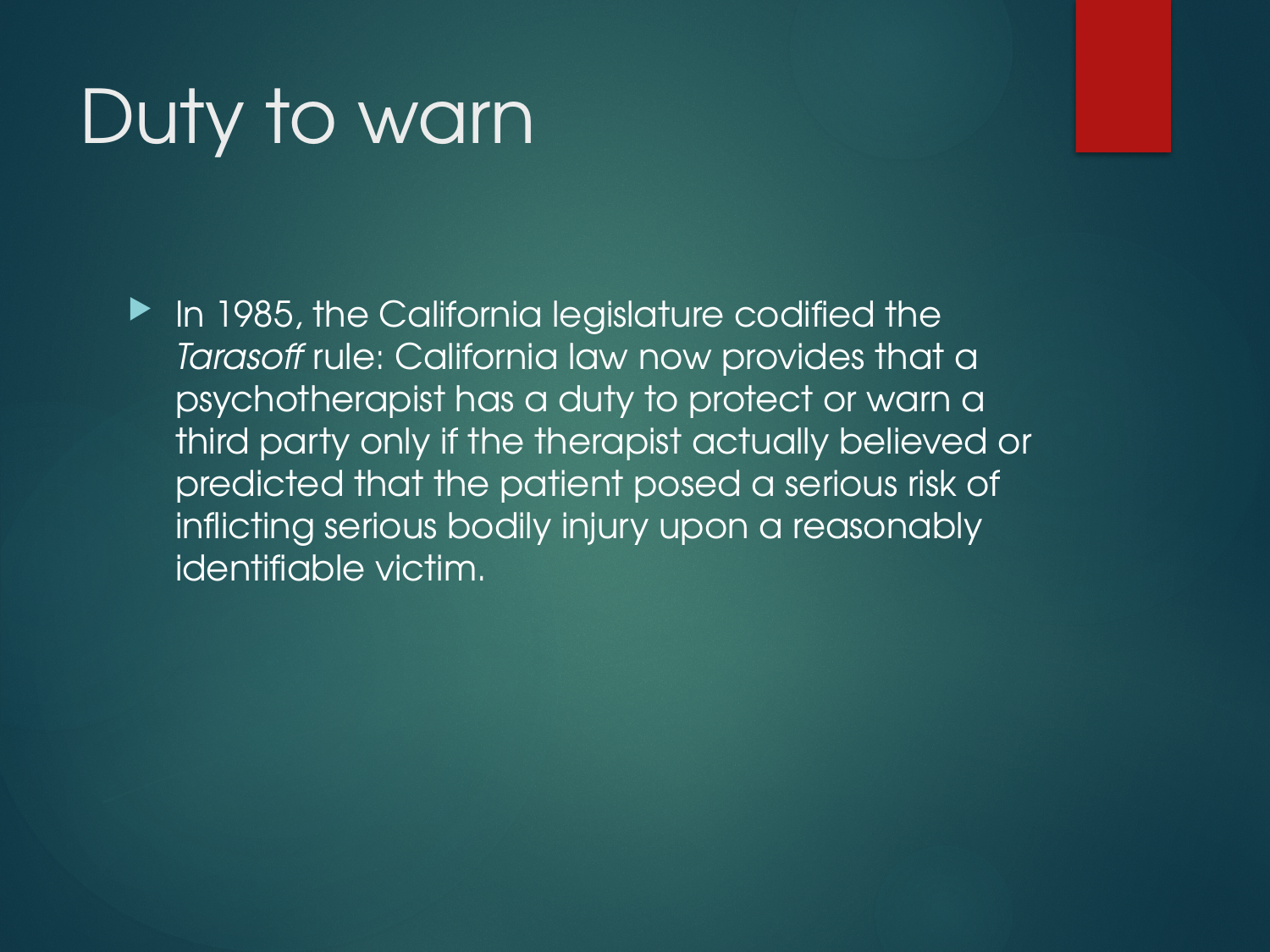

# Duty to warn
In 1985, the California legislature codified the Tarasoff rule: California law now provides that a psychotherapist has a duty to protect or warn a third party only if the therapist actually believed or predicted that the patient posed a serious risk of inflicting serious bodily injury upon a reasonably identifiable victim.